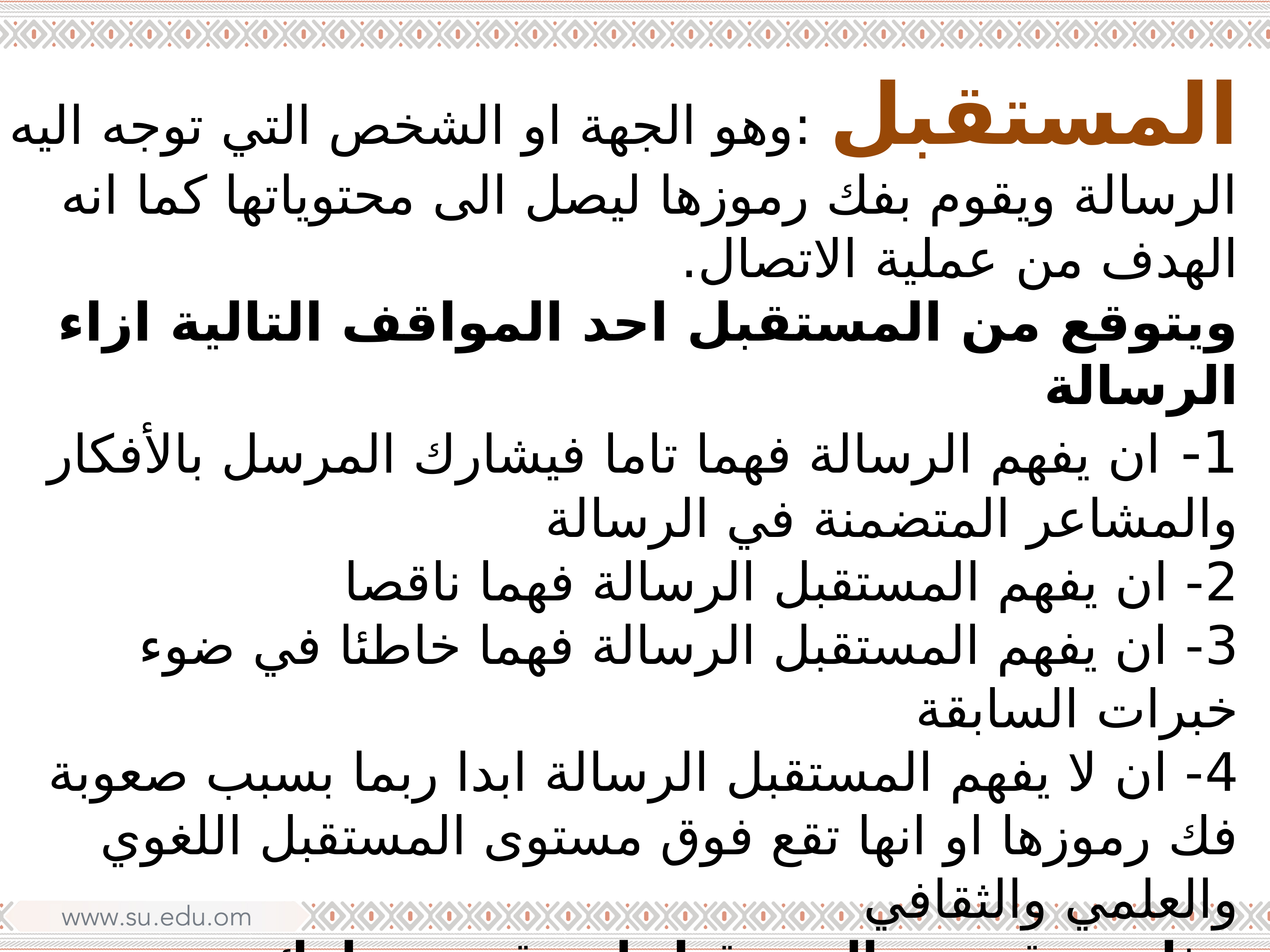

المستقبل :وهو الجهة او الشخص التي توجه اليه الرسالة ويقوم بفك رموزها ليصل الى محتوياتها كما انه الهدف من عملية الاتصال.
ويتوقع من المستقبل احد المواقف التالية ازاء الرسالة
1- ان يفهم الرسالة فهما تاما فيشارك المرسل بالأفكار والمشاعر المتضمنة في الرسالة
2- ان يفهم المستقبل الرسالة فهما ناقصا
3- ان يفهم المستقبل الرسالة فهما خاطئا في ضوء خبرات السابقة
4- ان لا يفهم المستقبل الرسالة ابدا ربما بسبب صعوبة فك رموزها او انها تقع فوق مستوى المستقبل اللغوي والعلمي والثقافي
هذا ويتوقع من المستقبل ان يقوم بسلوك معين نتيجة استقباله للرسالة وذلك يعتمد على مدى فهمه لها واقتناعه بمضمونها ومما يزيد فرص نجاح الاتصال عند المستقبل توافر بعض الخصائص النفسية التالية
1- التقبل الراحة النفسية والجسمية للمستقبل قبل استقباله لمادة الرسالة
2- الظروف المحيطة المناسبة والتسهيلات المتوفرة لعملية الاتصال
3- شعور المستقبل بأهمية الخبرات او المعلومات التي سيحصل عليها من الرسالة